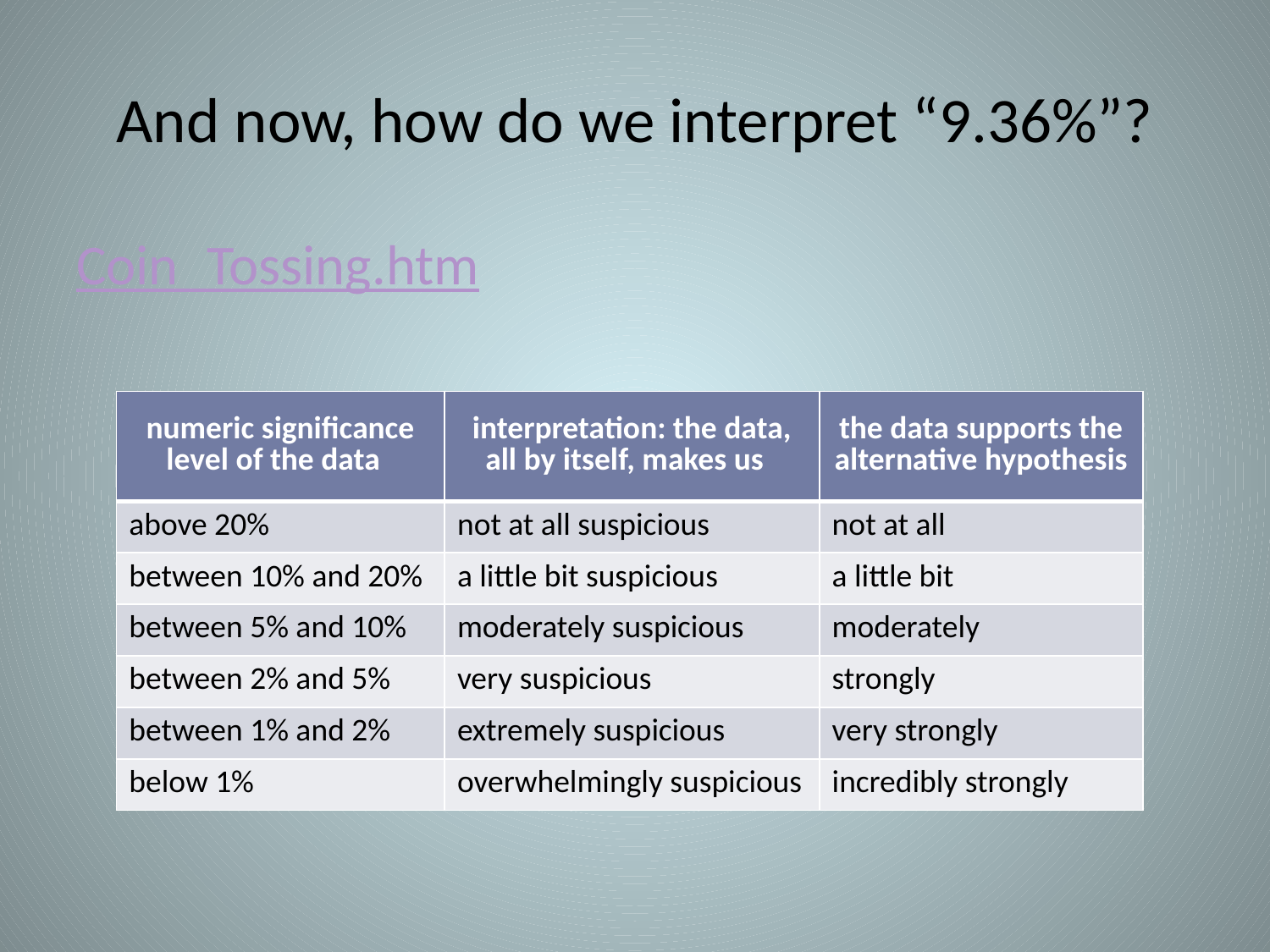

# And now, how do we interpret “9.36%”?
Coin_Tossing.htm
| numeric significance level of the data | interpretation: the data, all by itself, makes us | the data supports the alternative hypothesis |
| --- | --- | --- |
| above 20% | not at all suspicious | not at all |
| between 10% and 20% | a little bit suspicious | a little bit |
| between 5% and 10% | moderately suspicious | moderately |
| between 2% and 5% | very suspicious | strongly |
| between 1% and 2% | extremely suspicious | very strongly |
| below 1% | overwhelmingly suspicious | incredibly strongly |